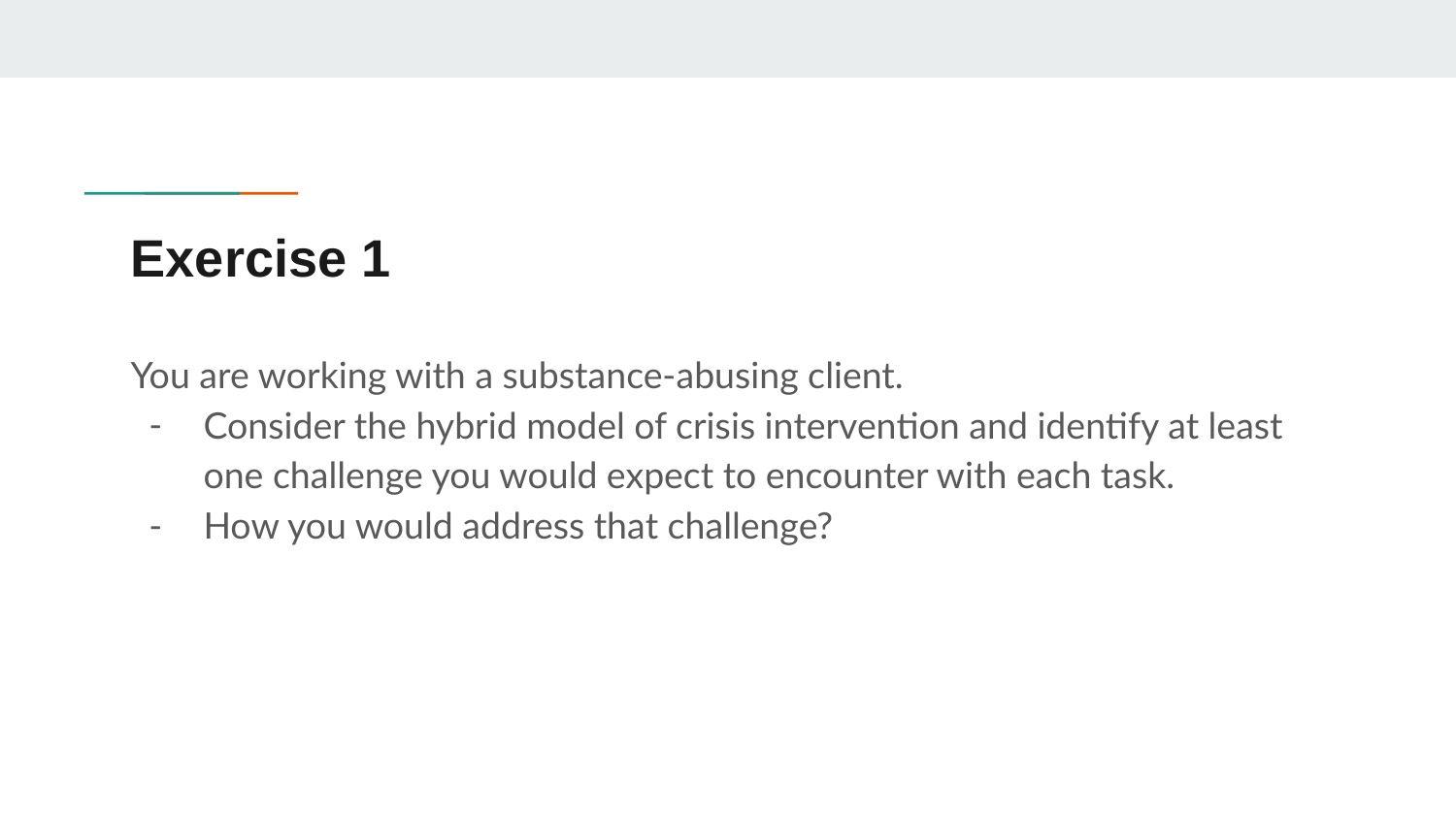

# Exercise 1
You are working with a substance-abusing client.
Consider the hybrid model of crisis intervention and identify at least one challenge you would expect to encounter with each task.
How you would address that challenge?